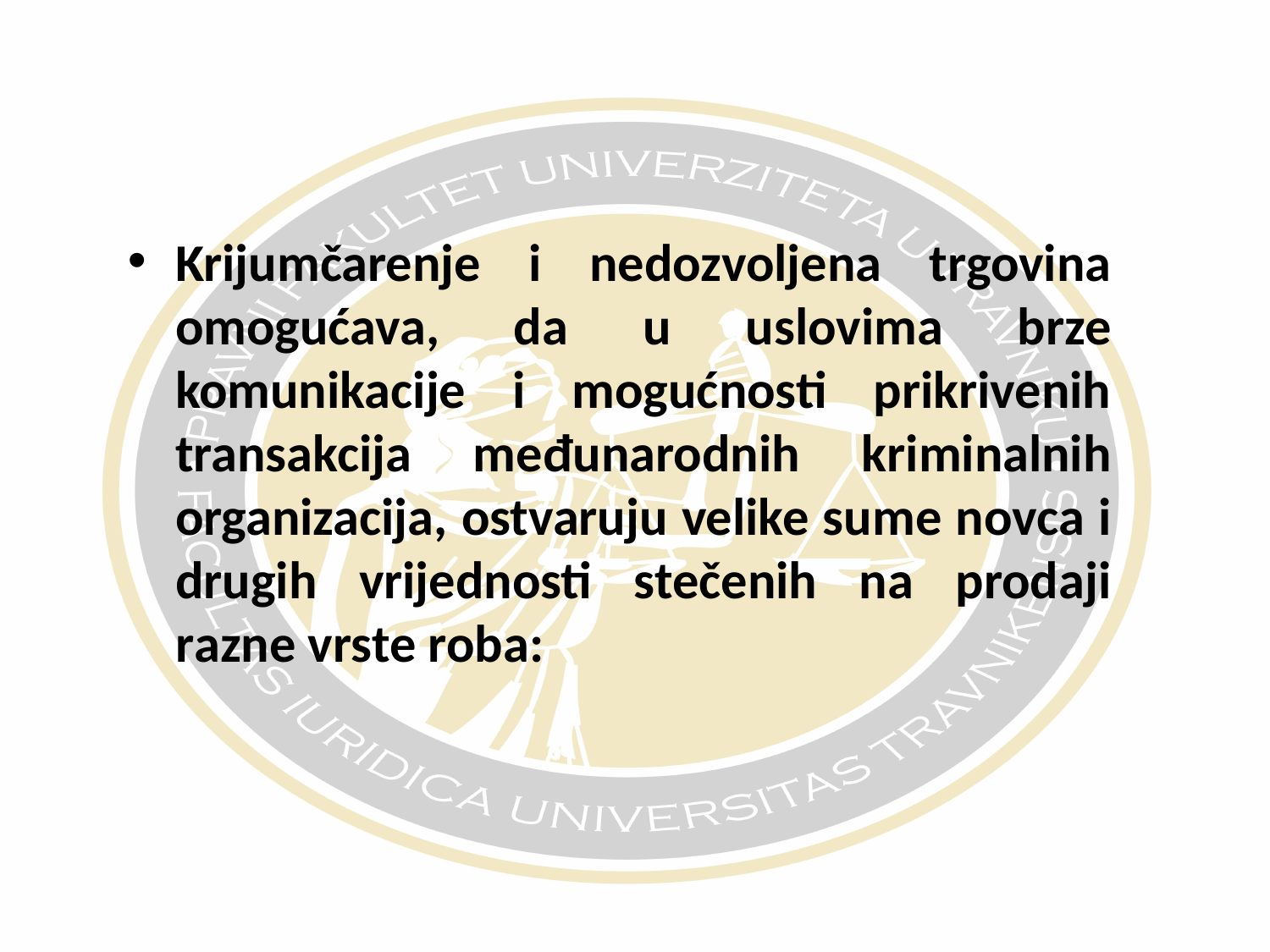

#
Krijumčarenje i nedozvoljena trgovina omogućava, da u uslovima brze komunikacije i mogućnosti prikrivenih transakcija međunarodnih kriminalnih organizacija, ostvaruju velike sume novca i drugih vrijednosti stečenih na prodaji razne vrste roba: